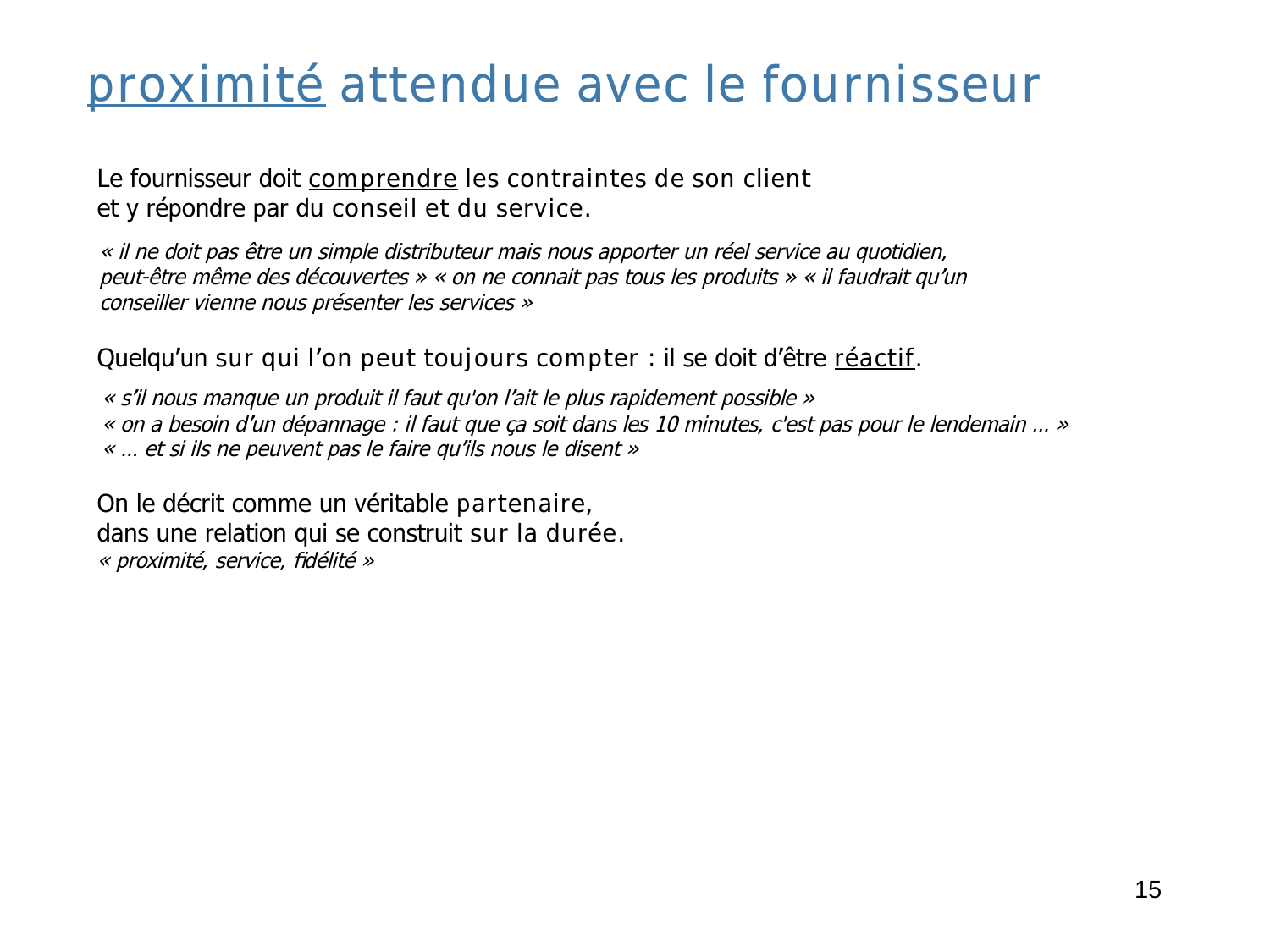

proximité attendue avec le fournisseur
Le fournisseur doit comprendre les contraintes de son client
et y répondre par du conseil et du service.
« il ne doit pas être un simple distributeur mais nous apporter un réel service au quotidien, peut-être même des découvertes » « on ne connait pas tous les produits » « il faudrait qu’un conseiller vienne nous présenter les services »
Quelqu’un sur qui l’on peut toujours compter : il se doit d’être réactif.
« s’il nous manque un produit il faut qu'on l’ait le plus rapidement possible »
« on a besoin d’un dépannage : il faut que ça soit dans les 10 minutes, c'est pas pour le lendemain … »
« … et si ils ne peuvent pas le faire qu’ils nous le disent »
On le décrit comme un véritable partenaire,
dans une relation qui se construit sur la durée.
« proximité, service, fidélité »
15